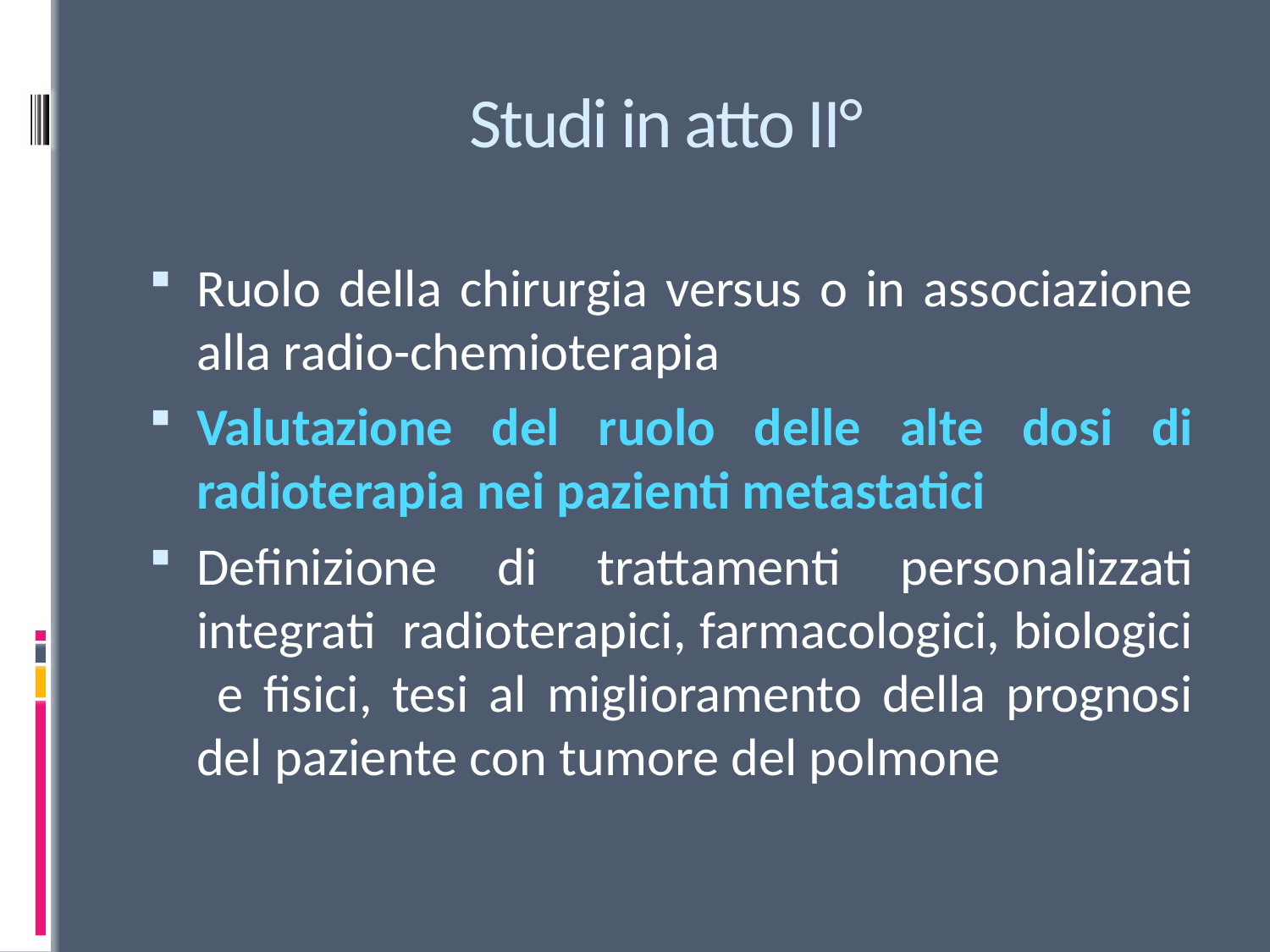

# Studi in atto II°
Ruolo della chirurgia versus o in associazione alla radio-chemioterapia
Valutazione del ruolo delle alte dosi di radioterapia nei pazienti metastatici
Definizione di trattamenti personalizzati integrati  radioterapici, farmacologici, biologici  e fisici, tesi al miglioramento della prognosi del paziente con tumore del polmone